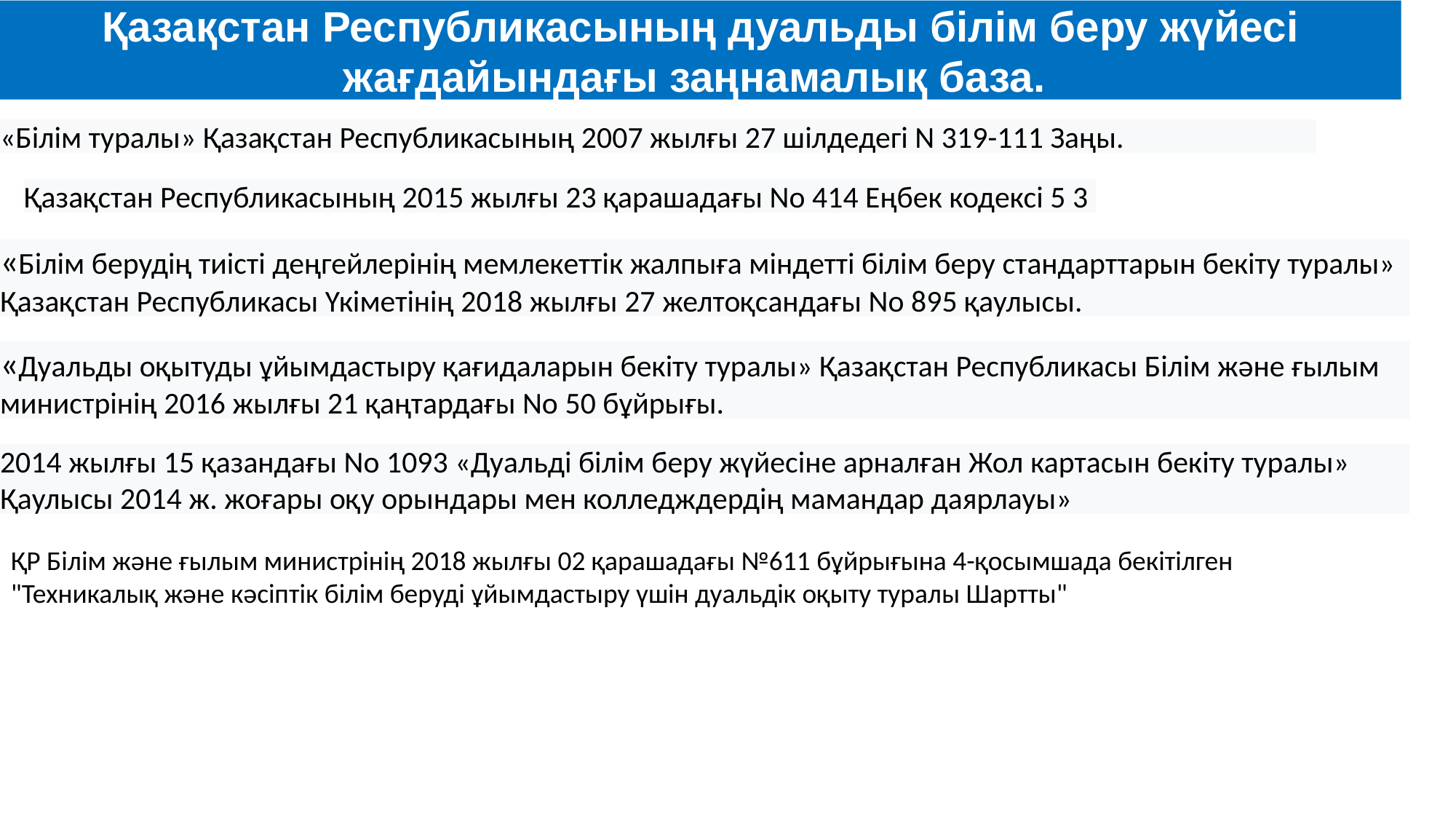

Қазақстан Республикасының дуальды білім беру жүйесі жағдайындағы заңнамалық база.
«Білім туралы» Қазақстан Республикасының 2007 жылғы 27 шілдедегі N 319-111 Заңы.
Қазақстан Республикасының 2015 жылғы 23 қарашадағы No 414 Еңбек кодексі 5 3
«Білім берудің тиісті деңгейлерінің мемлекеттік жалпыға міндетті білім беру стандарттарын бекіту туралы» Қазақстан Республикасы Үкіметінің 2018 жылғы 27 желтоқсандағы No 895 қаулысы.
«Дуальды оқытуды ұйымдастыру қағидаларын бекіту туралы» Қазақстан Республикасы Білім және ғылым министрінің 2016 жылғы 21 қаңтардағы No 50 бұйрығы.
2014 жылғы 15 қазандағы No 1093 «Дуальді білім беру жүйесіне арналған Жол картасын бекіту туралы» Қаулысы 2014 ж. жоғары оқу орындары мен колледждердің мамандар даярлауы»
ҚР Білім және ғылым министрінің 2018 жылғы 02 қарашадағы №611 бұйрығына 4-қосымшада бекітілген "Техникалық және кәсіптік білім беруді ұйымдастыру үшін дуальдік оқыту туралы Шартты"